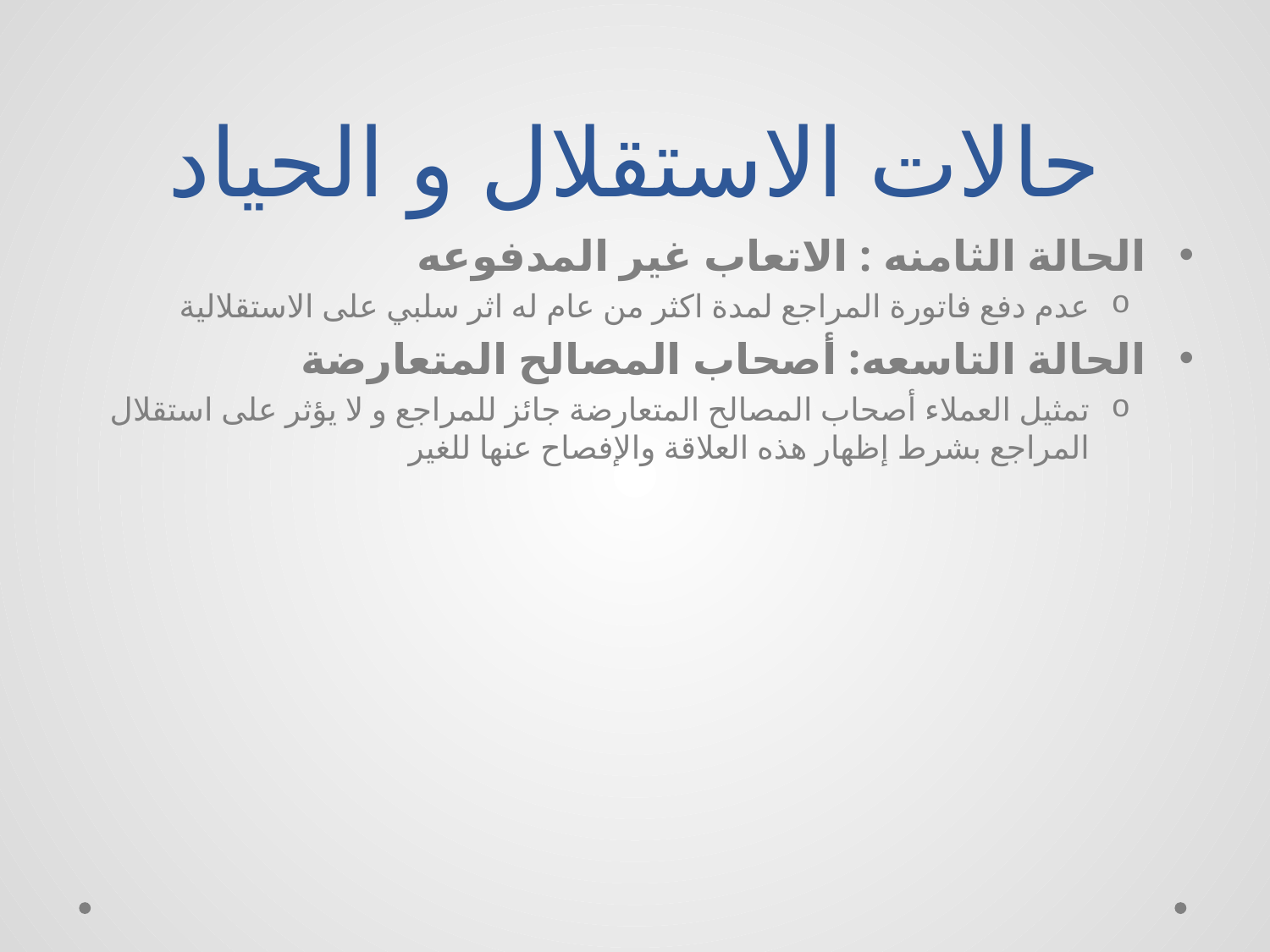

# حالات الاستقلال و الحياد
الحالة الثامنه : الاتعاب غير المدفوعه
عدم دفع فاتورة المراجع لمدة اكثر من عام له اثر سلبي على الاستقلالية
الحالة التاسعه: أصحاب المصالح المتعارضة
تمثيل العملاء أصحاب المصالح المتعارضة جائز للمراجع و لا يؤثر على استقلال المراجع بشرط إظهار هذه العلاقة والإفصاح عنها للغير